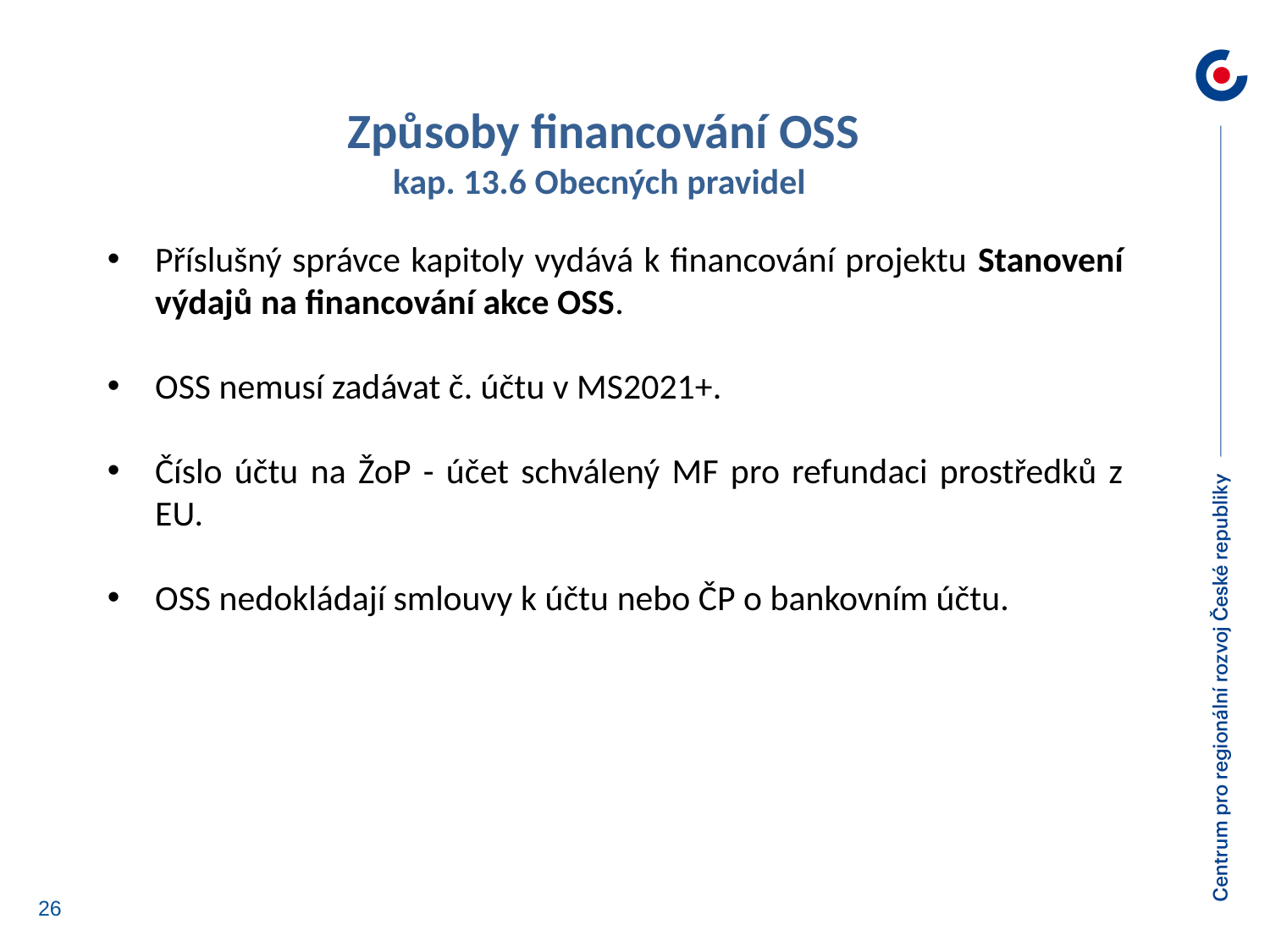

Způsoby financování OSS
kap. 13.6 Obecných pravidel
Příslušný správce kapitoly vydává k financování projektu Stanovení výdajů na financování akce OSS.

OSS nemusí zadávat č. účtu v MS2021+.

Číslo účtu na ŽoP - účet schválený MF pro refundaci prostředků z EU.

OSS nedokládají smlouvy k účtu nebo ČP o bankovním účtu.
26